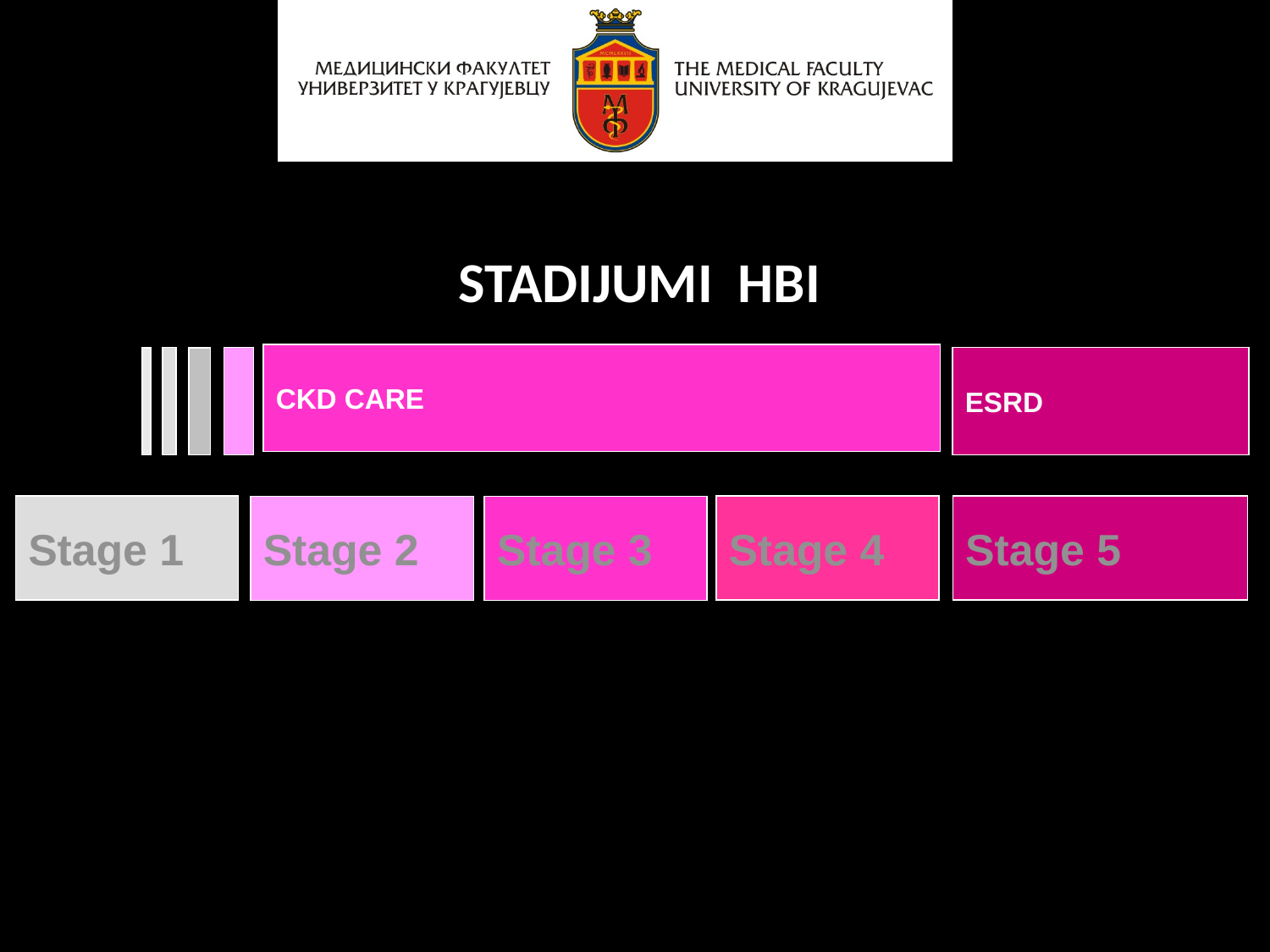

# STADIJUMI  HBI
CKD CARE

ESRD

End Stage Renal Disease
Stage 1
Stage 4
Stage 5
Stage 2
Stage 3
>90
(& kidney damage)
<15
(or dialysis)
60-89
30-59
15-29
eGFR* (mL/min/1.73m2)